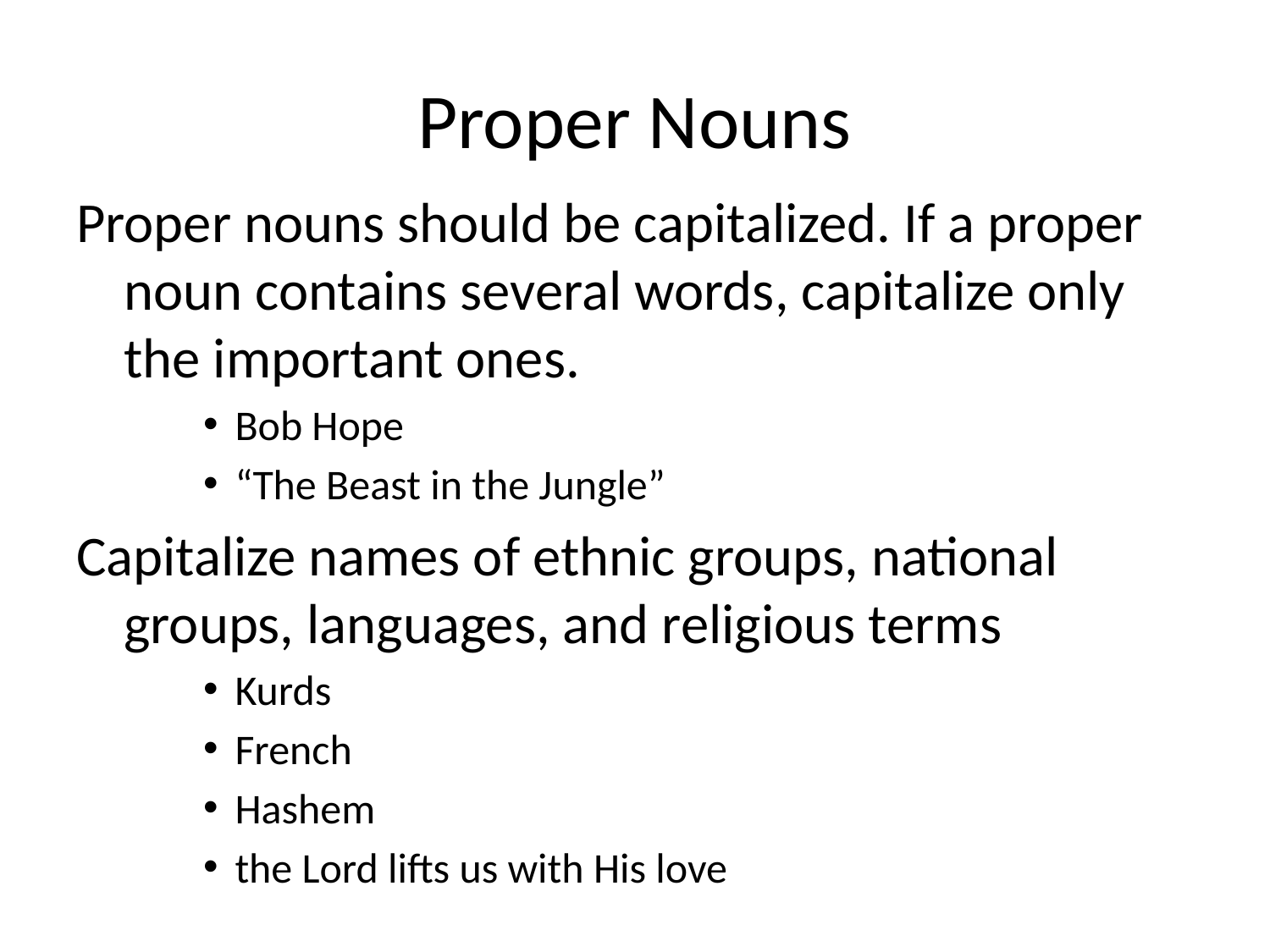

# Proper Nouns
Proper nouns should be capitalized. If a proper noun contains several words, capitalize only the important ones.
Bob Hope
“The Beast in the Jungle”
Capitalize names of ethnic groups, national groups, languages, and religious terms
Kurds
French
Hashem
the Lord lifts us with His love